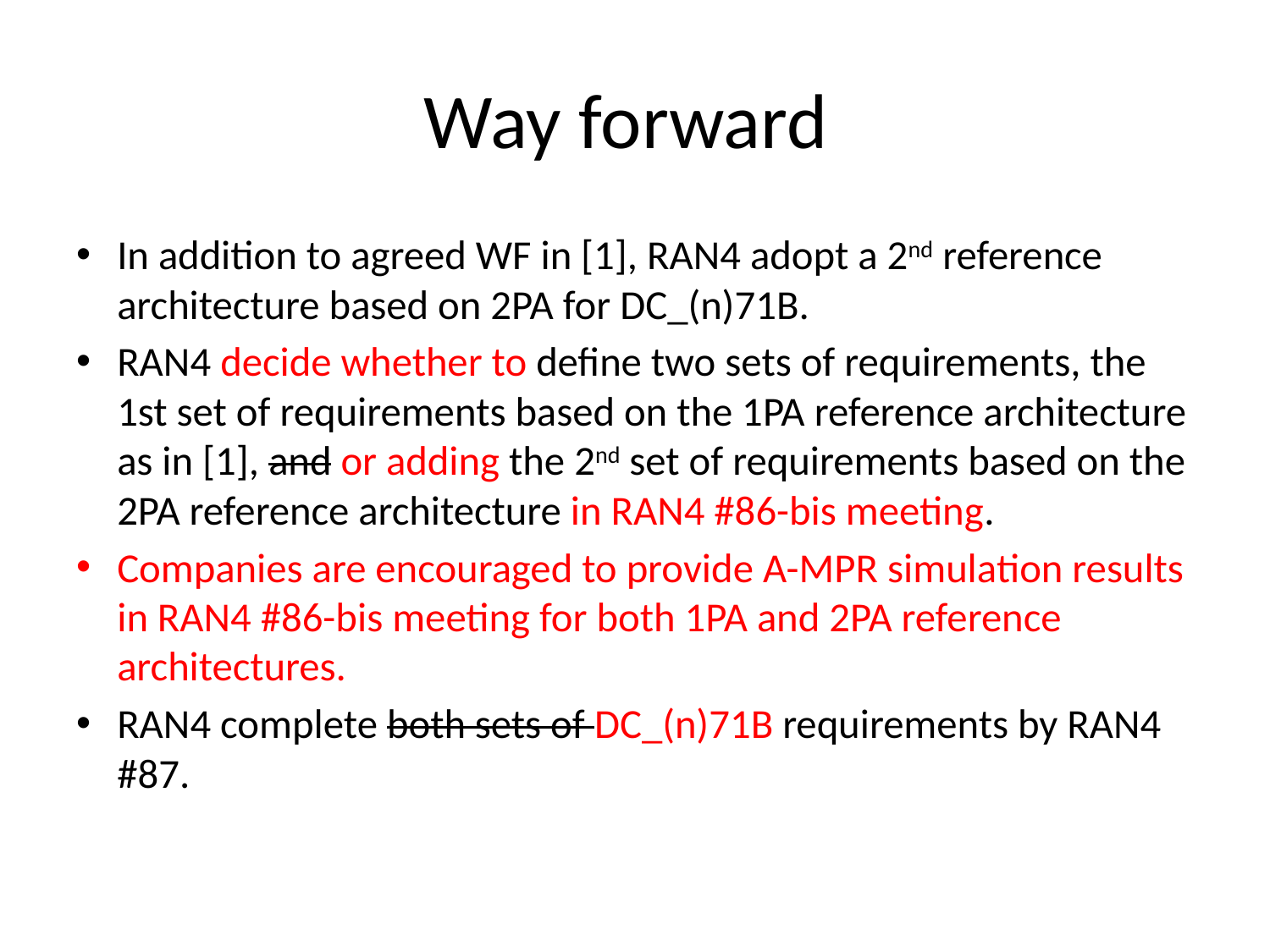

# Way forward
In addition to agreed WF in [1], RAN4 adopt a 2nd reference architecture based on 2PA for DC_(n)71B.
RAN4 decide whether to define two sets of requirements, the 1st set of requirements based on the 1PA reference architecture as in [1], and or adding the 2nd set of requirements based on the 2PA reference architecture in RAN4 #86-bis meeting.
Companies are encouraged to provide A-MPR simulation results in RAN4 #86-bis meeting for both 1PA and 2PA reference architectures.
RAN4 complete both sets of DC_(n)71B requirements by RAN4 #87.